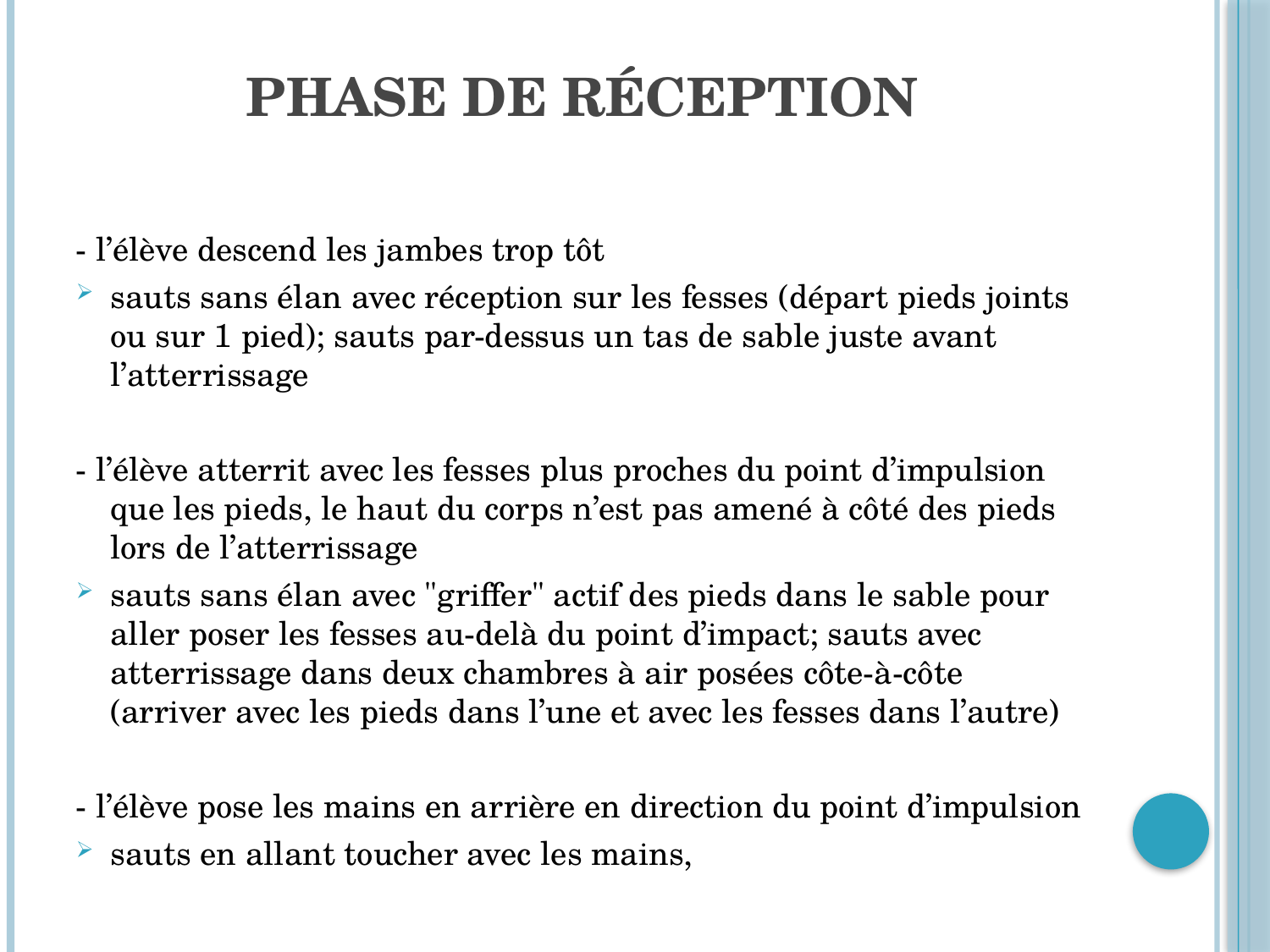

# Phase de réception
- l’élève descend les jambes trop tôt
sauts sans élan avec réception sur les fesses (départ pieds joints ou sur 1 pied); sauts par-dessus un tas de sable juste avant l’atterrissage

- l’élève atterrit avec les fesses plus proches du point d’impulsion que les pieds, le haut du corps n’est pas amené à côté des pieds lors de l’atterrissage
sauts sans élan avec "griffer" actif des pieds dans le sable pour aller poser les fesses au-delà du point d’impact; sauts avec atterrissage dans deux chambres à air posées côte-à-côte (arriver avec les pieds dans l’une et avec les fesses dans l’autre)

- l’élève pose les mains en arrière en direction du point d’impulsion
sauts en allant toucher avec les mains,